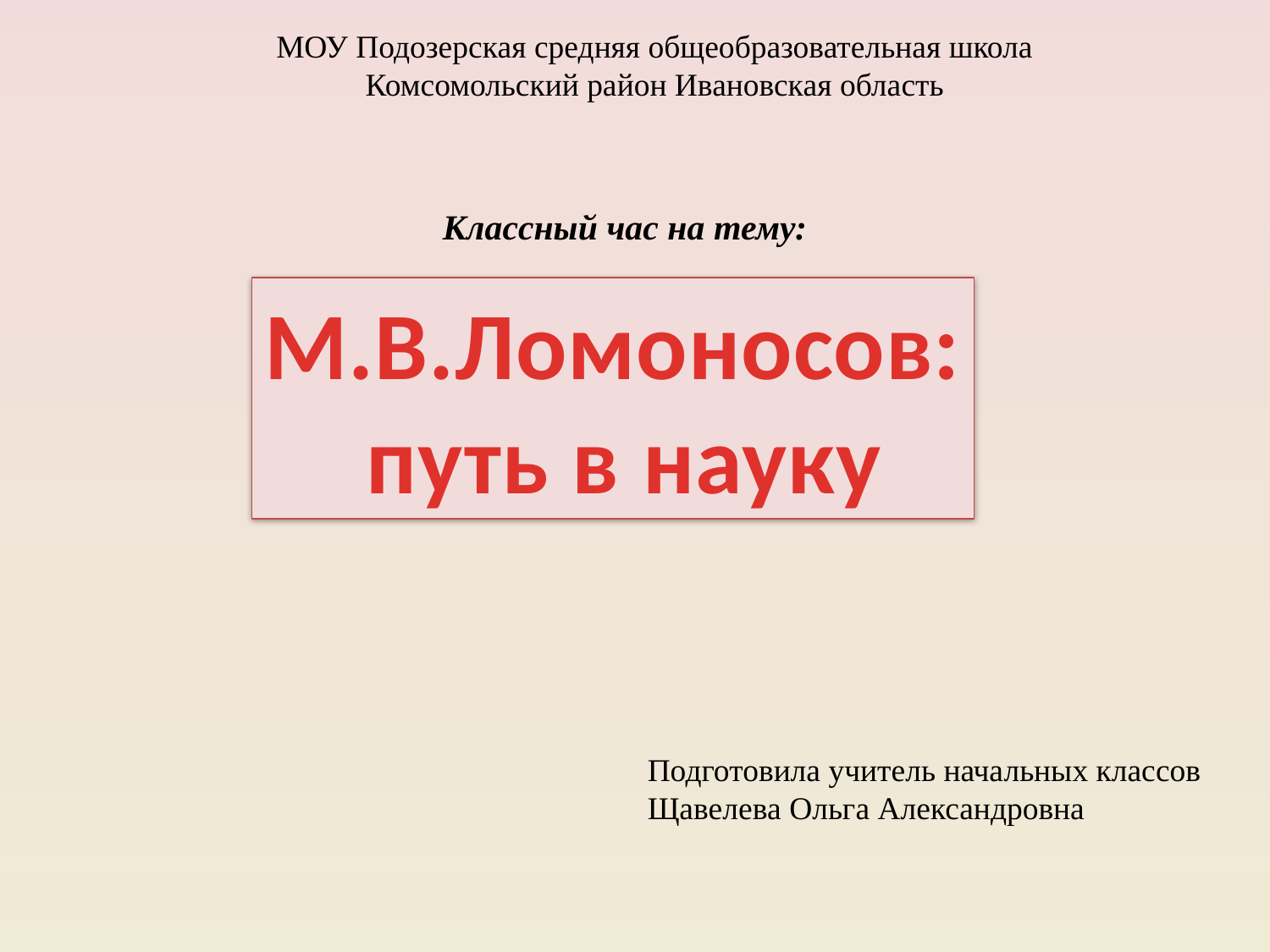

МОУ Подозерская средняя общеобразовательная школа
Комсомольский район Ивановская область
Классный час на тему:
М.В.Ломоносов:
 путь в науку
Подготовила учитель начальных классов
Щавелева Ольга Александровна